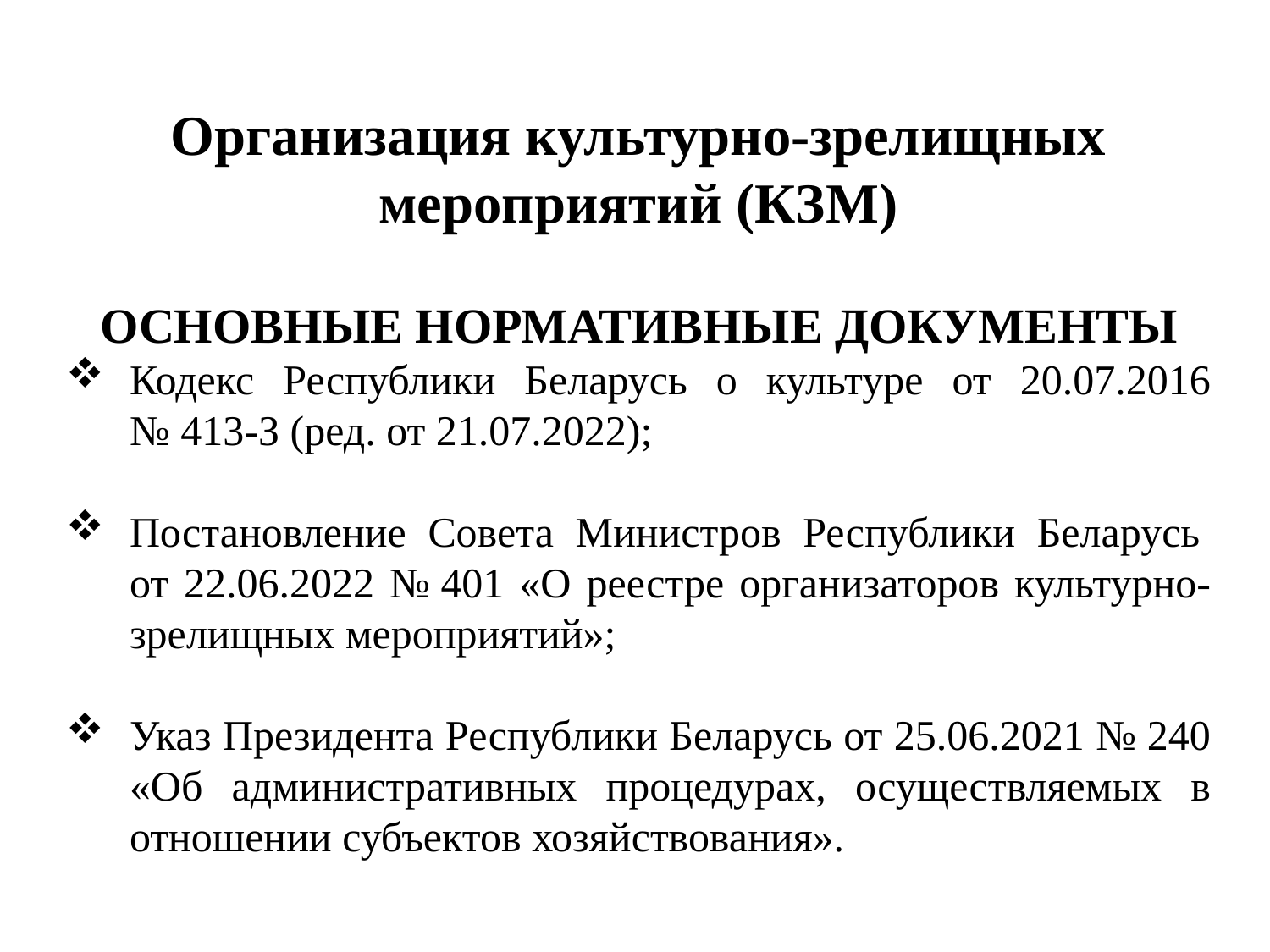

Организация культурно-зрелищных мероприятий (КЗМ)

ОСНОВНЫЕ НОРМАТИВНЫЕ ДОКУМЕНТЫ
Кодекс Республики Беларусь о культуре от 20.07.2016 № 413-З (ред. от 21.07.2022);

Постановление Совета Министров Республики Беларусь  от 22.06.2022 № 401 «О реестре организаторов культурно-зрелищных мероприятий»;

Указ Президента Республики Беларусь от 25.06.2021 № 240 «Об административных процедурах, осуществляемых в отношении субъектов хозяйствования».